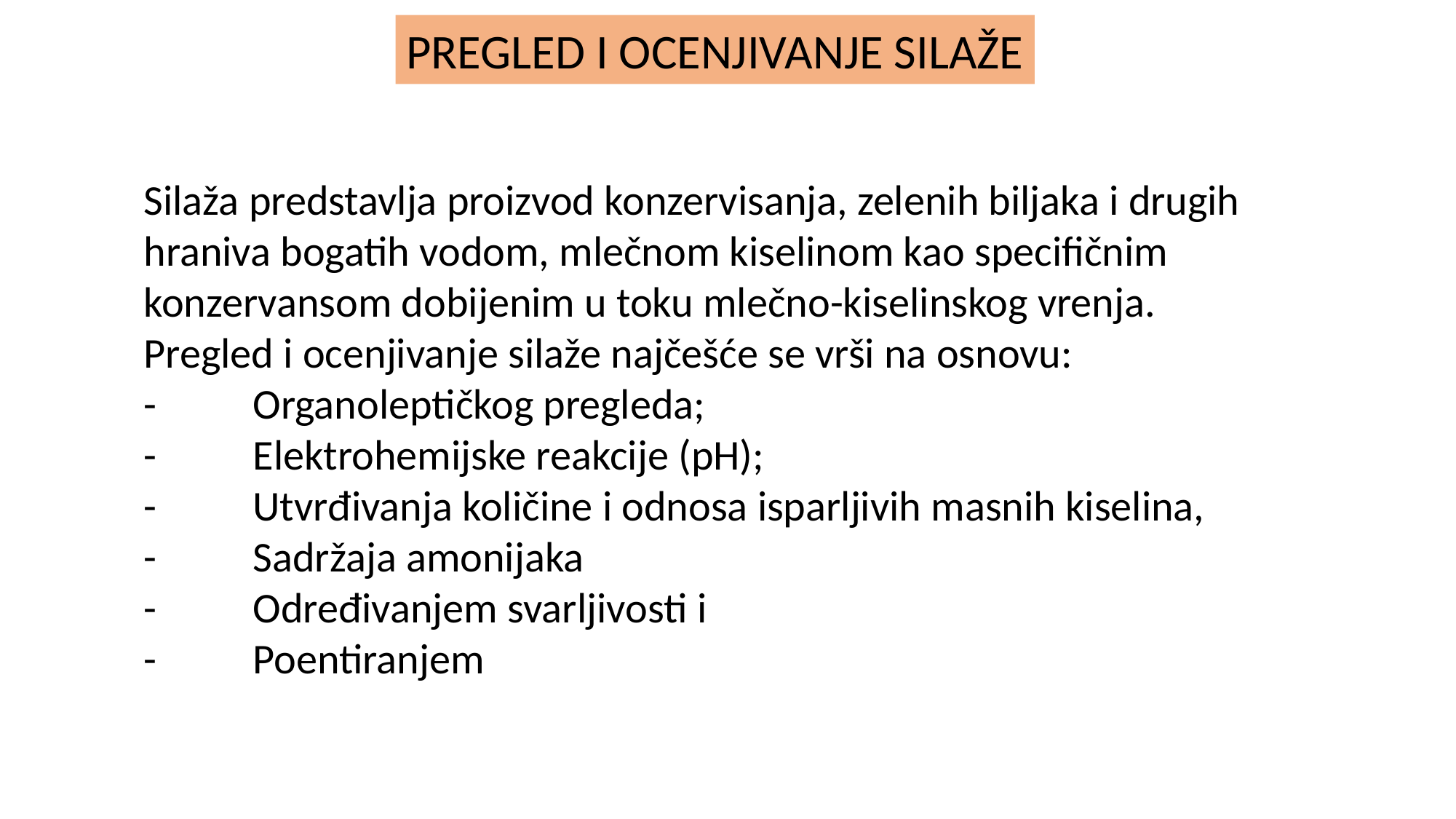

PREGLED I OCENJIVANJE SILAŽE
Silaža predstavlja proizvod konzervisanja, zelenih biljaka i drugih hraniva bogatih vodom, mlečnom kiselinom kao specifičnim konzervansom dobijenim u toku mlečno-kiselinskog vrenja.
Pregled i ocenjivanje silaže najčešće se vrši na osnovu:
-	Organoleptičkog pregleda;
-	Elektrohemijske reakcije (pH);
-	Utvrđivanja količine i odnosa isparljivih masnih kiselina,
-	Sadržaja amonijaka
-	Određivanjem svarljivosti i
-	Poentiranjem